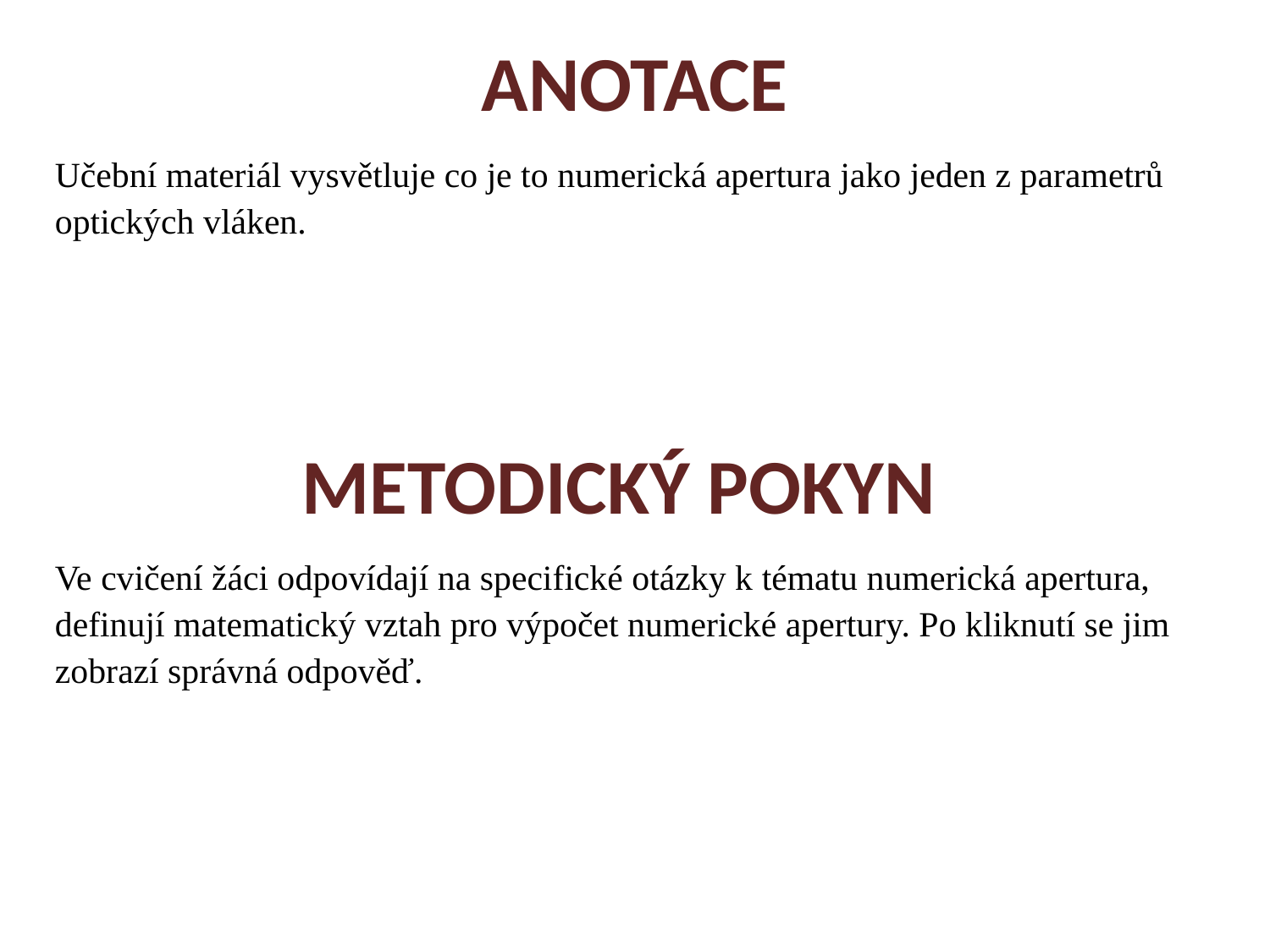

ANOTACE
Učební materiál vysvětluje co je to numerická apertura jako jeden z parametrů optických vláken.
METODICKÝ POKYN
Ve cvičení žáci odpovídají na specifické otázky k tématu numerická apertura, definují matematický vztah pro výpočet numerické apertury. Po kliknutí se jim zobrazí správná odpověď.